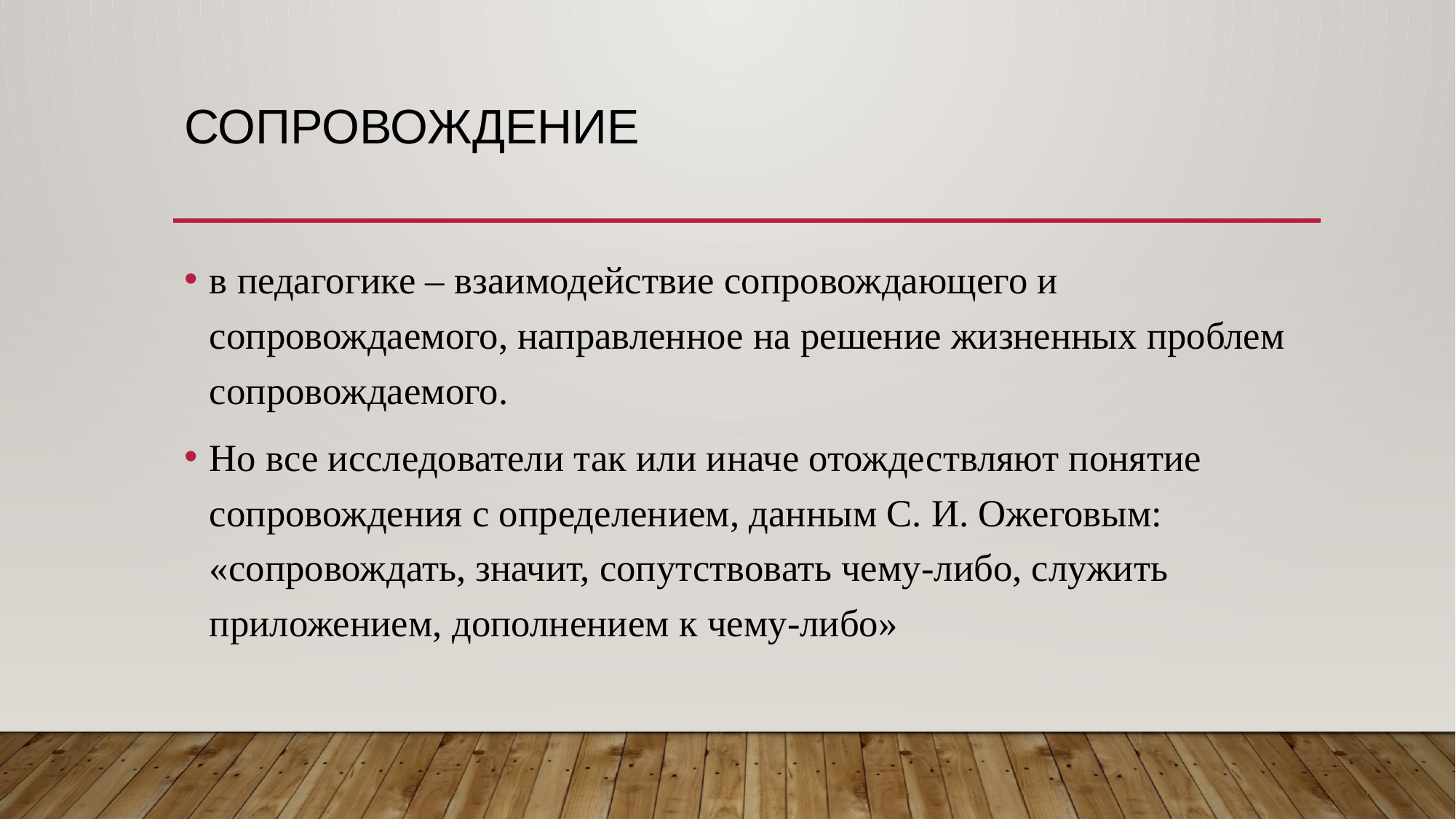

# сопровождение
в педагогике – взаимодействие сопровождающего и сопровождаемого, направленное на решение жизненных проблем сопровождаемого.
Но все исследователи так или иначе отождествляют понятие сопровождения с определением, данным С. И. Ожеговым: «сопровождать, значит, сопутствовать чему-либо, служить приложением, дополнением к чему-либо»